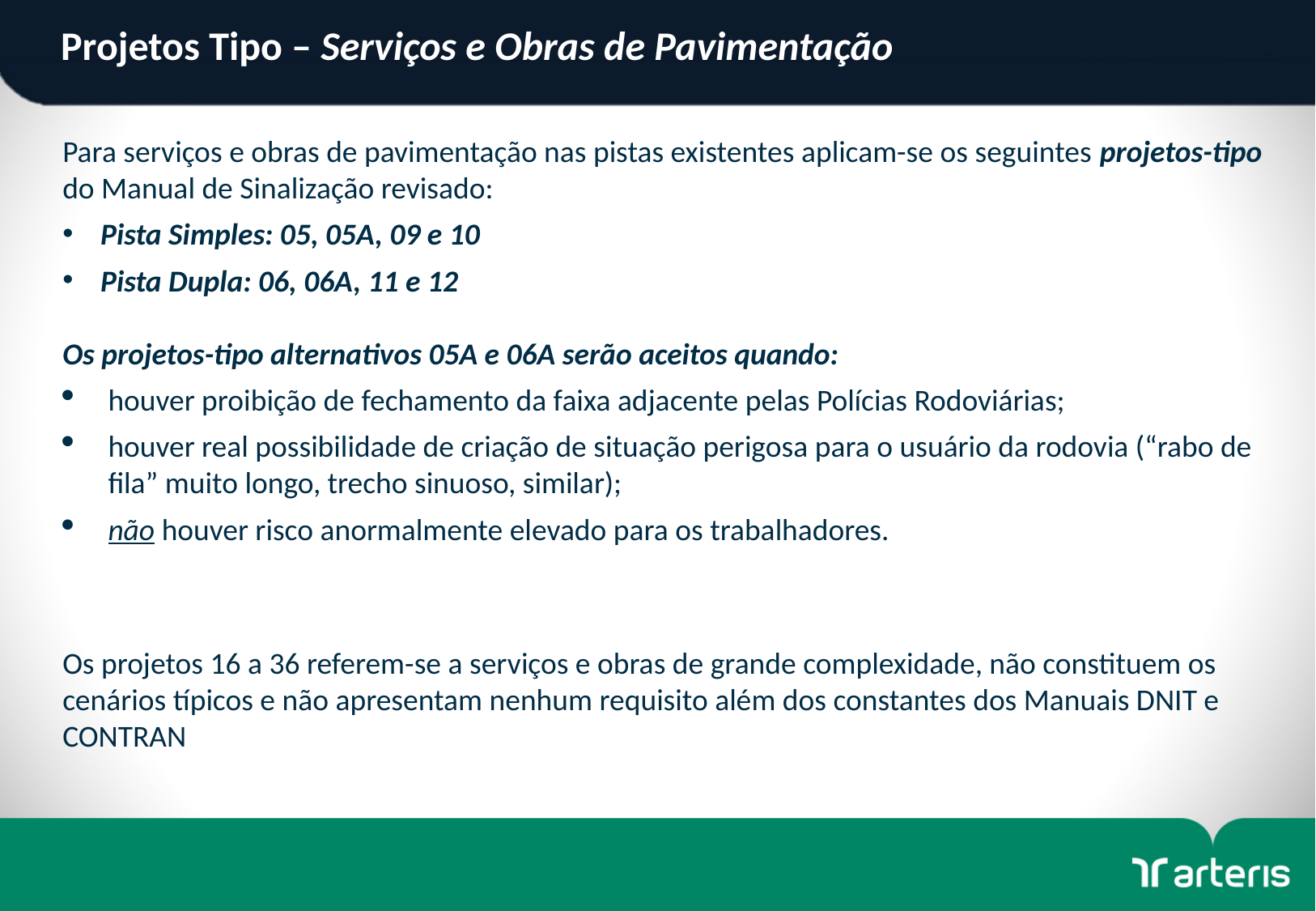

3
Projetos Tipo – Serviços e Obras de Pavimentação
Para serviços e obras de pavimentação nas pistas existentes aplicam-se os seguintes projetos-tipo do Manual de Sinalização revisado:
Pista Simples: 05, 05A, 09 e 10
Pista Dupla: 06, 06A, 11 e 12

Os projetos-tipo alternativos 05A e 06A serão aceitos quando:
houver proibição de fechamento da faixa adjacente pelas Polícias Rodoviárias;
houver real possibilidade de criação de situação perigosa para o usuário da rodovia (“rabo de fila” muito longo, trecho sinuoso, similar);
não houver risco anormalmente elevado para os trabalhadores.

Os projetos 16 a 36 referem-se a serviços e obras de grande complexidade, não constituem os cenários típicos e não apresentam nenhum requisito além dos constantes dos Manuais DNIT e CONTRAN